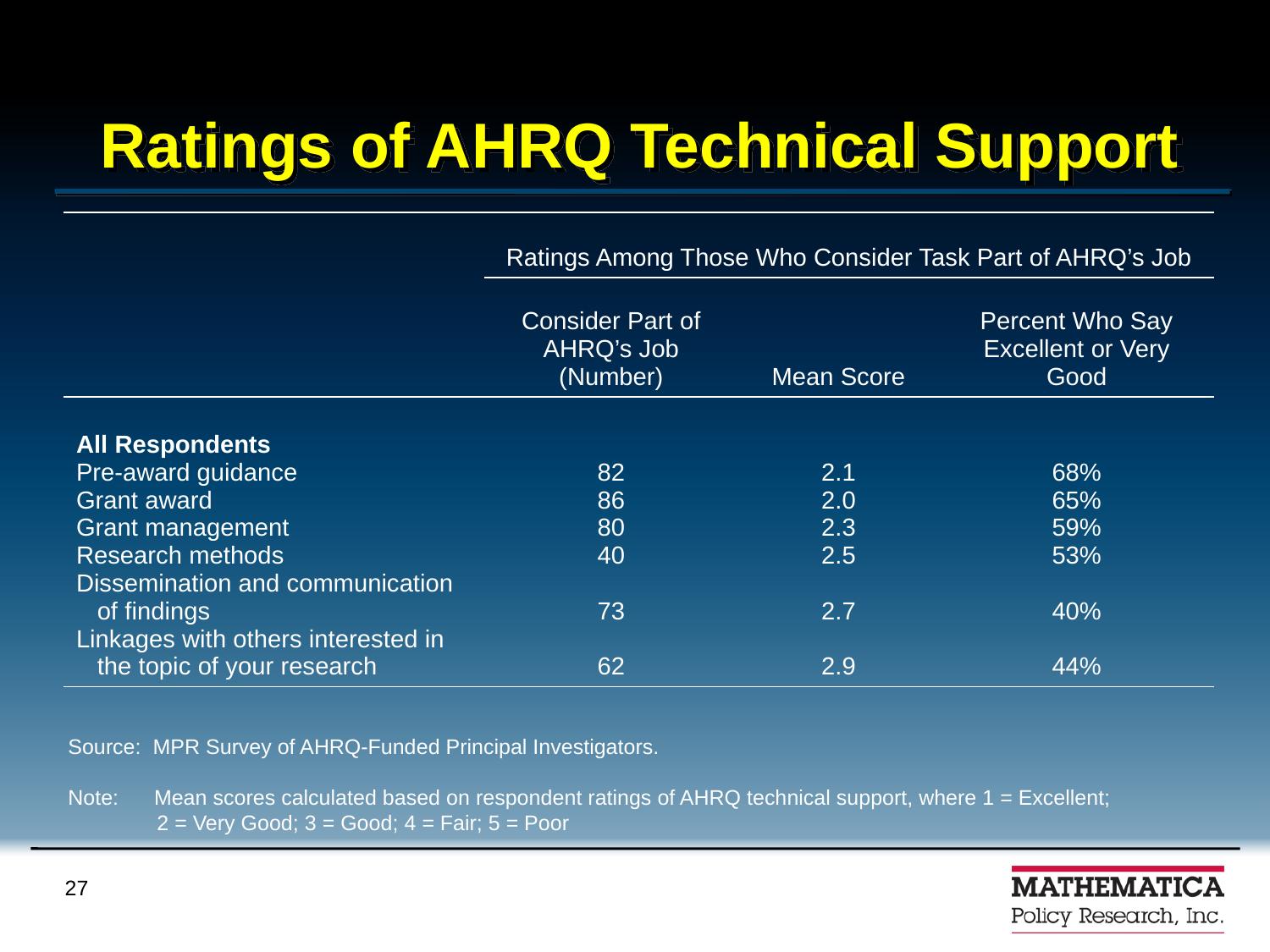

# Ratings of AHRQ Technical Support

|  | Ratings Among Those Who Consider Task Part of AHRQ’s Job |  |  |
| --- | --- | --- | --- |
|  | Consider Part of AHRQ’s Job (Number) | Mean Score | Percent Who Say Excellent or Very Good |
| All Respondents Pre-award guidance Grant award Grant management Research methods Dissemination and communication of findings Linkages with others interested in the topic of your research | 82 86 80 40 73 62 | 2.1 2.0 2.3 2.5 2.7 2.9 | 68% 65% 59% 53% 40% 44% |
Source:  MPR Survey of AHRQ-Funded Principal Investigators.

Note:      Mean scores calculated based on respondent ratings of AHRQ technical support, where 1 = Excellent;
               2 = Very Good; 3 = Good; 4 = Fair; 5 = Poor